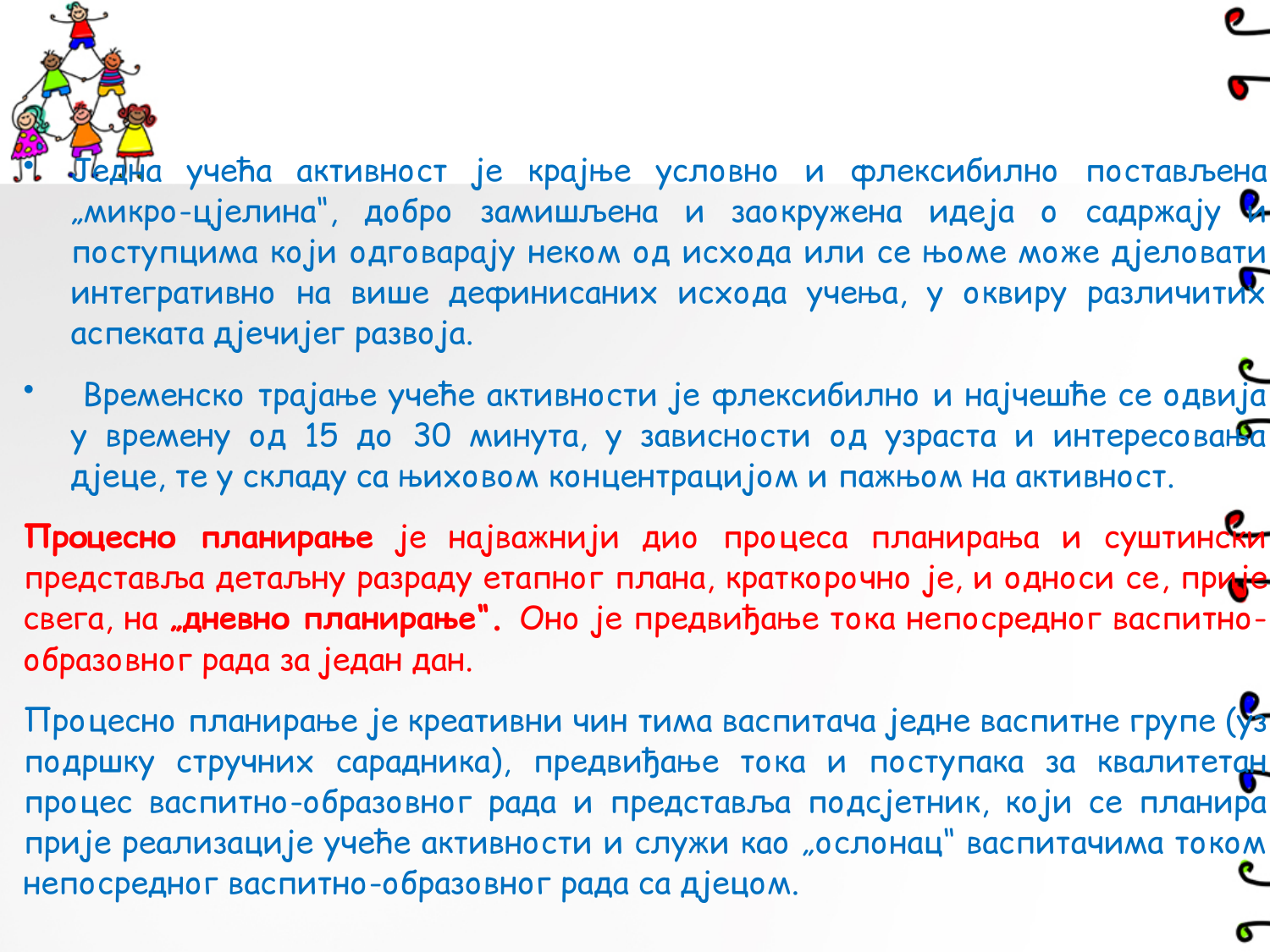

Једна учећа активност је крајње условно и флексибилно постављена „микро-цјелина“, добро замишљена и заокружена идеја о садржају и поступцима који одговарају неком од исхода или се њоме може дјеловати интегративно на више дефинисаних исхода учења, у оквиру различитих аспеката дјечијег развоја.
 Временско трајање учеће активности је флексибилно и најчешће се одвија у времену од 15 до 30 минута, у зависности од узраста и интересовања дјеце, те у складу са њиховом концентрацијом и пажњом на активност.
Процесно планирање је најважнији дио процеса планирања и суштински представља детаљну разраду етапног плана, краткорочно је, и односи се, прије свега, на „дневно планирање“. Оно је предвиђање тока непосредног васпитно-образовног рада за један дан.
Процесно планирање је креативни чин тима васпитача једне васпитне групе (уз подршку стручних сарадника), предвиђање тока и поступака за квалитетан процес васпитно-образовног рада и представља подсјетник, који се планира прије реализације учеће активности и служи као „ослонац“ васпитачима током непосредног васпитно-образовног рада са дјецом.